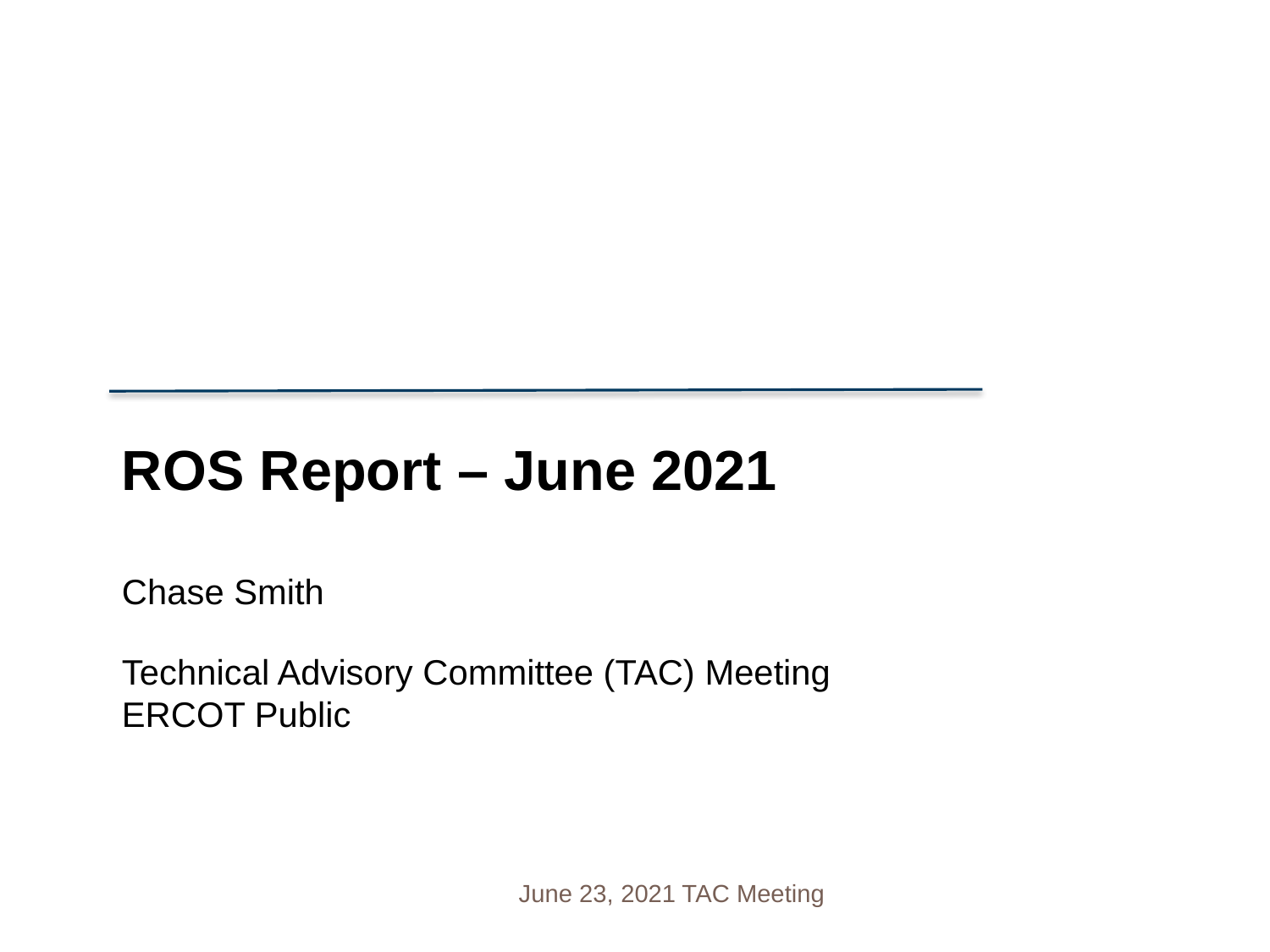

ROS Report – June 2021

Chase Smith

Technical Advisory Committee (TAC) Meeting
ERCOT Public

June 23, 2021 TAC Meeting